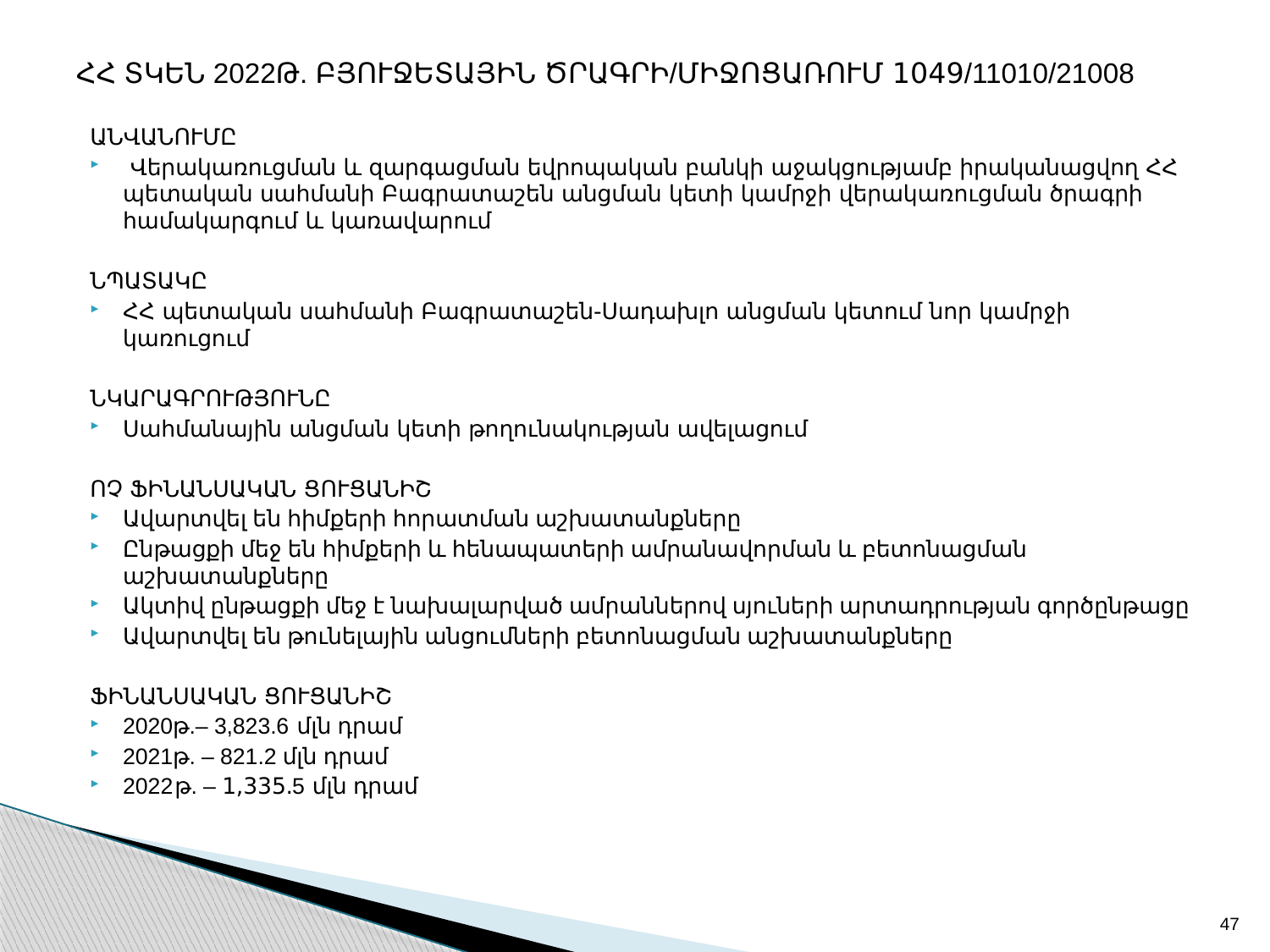

# ՀՀ ՏԿԵՆ 2022Թ. ԲՅՈՒՋԵՏԱՅԻՆ ԾՐԱԳՐԻ/ՄԻՋՈՑԱՌՈՒՄ 1049/11010/21008
ԱՆՎԱՆՈՒՄԸ
 Վերակառուցման և զարգացման եվրոպական բանկի աջակցությամբ իրականացվող ՀՀ պետական սահմանի Բագրատաշեն անցման կետի կամրջի վերակառուցման ծրագրի համակարգում և կառավարում

ՆՊԱՏԱԿԸ
ՀՀ պետական սահմանի Բագրատաշեն-Սադախլո անցման կետում նոր կամրջի կառուցում

ՆԿԱՐԱԳՐՈՒԹՅՈՒՆԸ
Սահմանային անցման կետի թողունակության ավելացում

ՈՉ ՖԻՆԱՆՍԱԿԱՆ ՑՈՒՑԱՆԻՇ
Ավարտվել են հիմքերի հորատման աշխատանքները
Ընթացքի մեջ են հիմքերի և հենապատերի ամրանավորման և բետոնացման աշխատանքները
Ակտիվ ընթացքի մեջ է նախալարված ամրաններով սյուների արտադրության գործընթացը
Ավարտվել են թունելային անցումների բետոնացման աշխատանքները

ՖԻՆԱՆՍԱԿԱՆ ՑՈՒՑԱՆԻՇ
2020թ.– 3,823.6 մլն դրամ
2021թ. – 821.2 մլն դրամ
2022թ. – 1,335.5 մլն դրամ

47